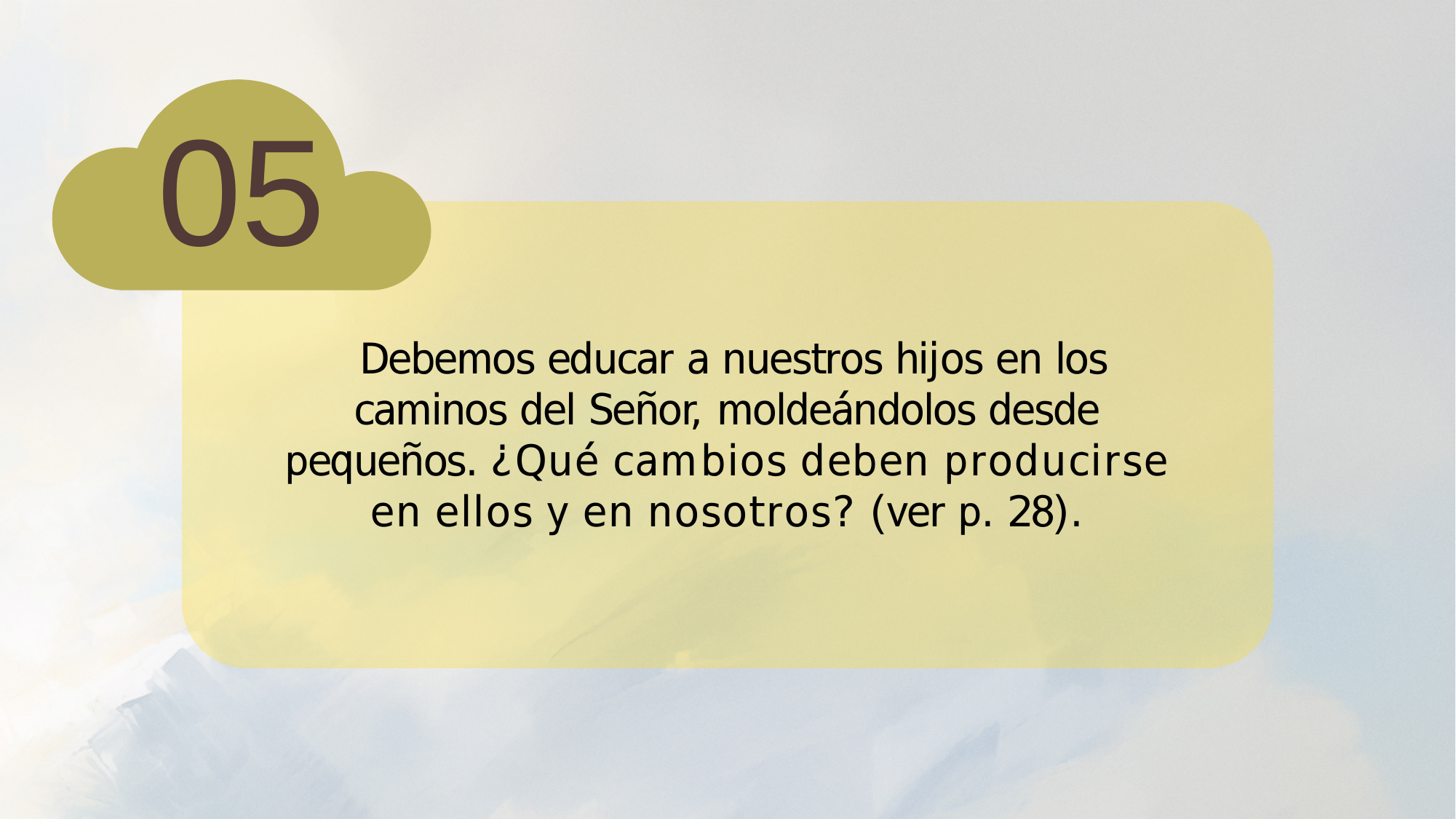

05

 Debemos educar a nuestros hijos en los caminos del Señor, moldeándolos desde pequeños. ¿Qué cambios deben producirse en ellos y en nosotros? (ver p. 28).